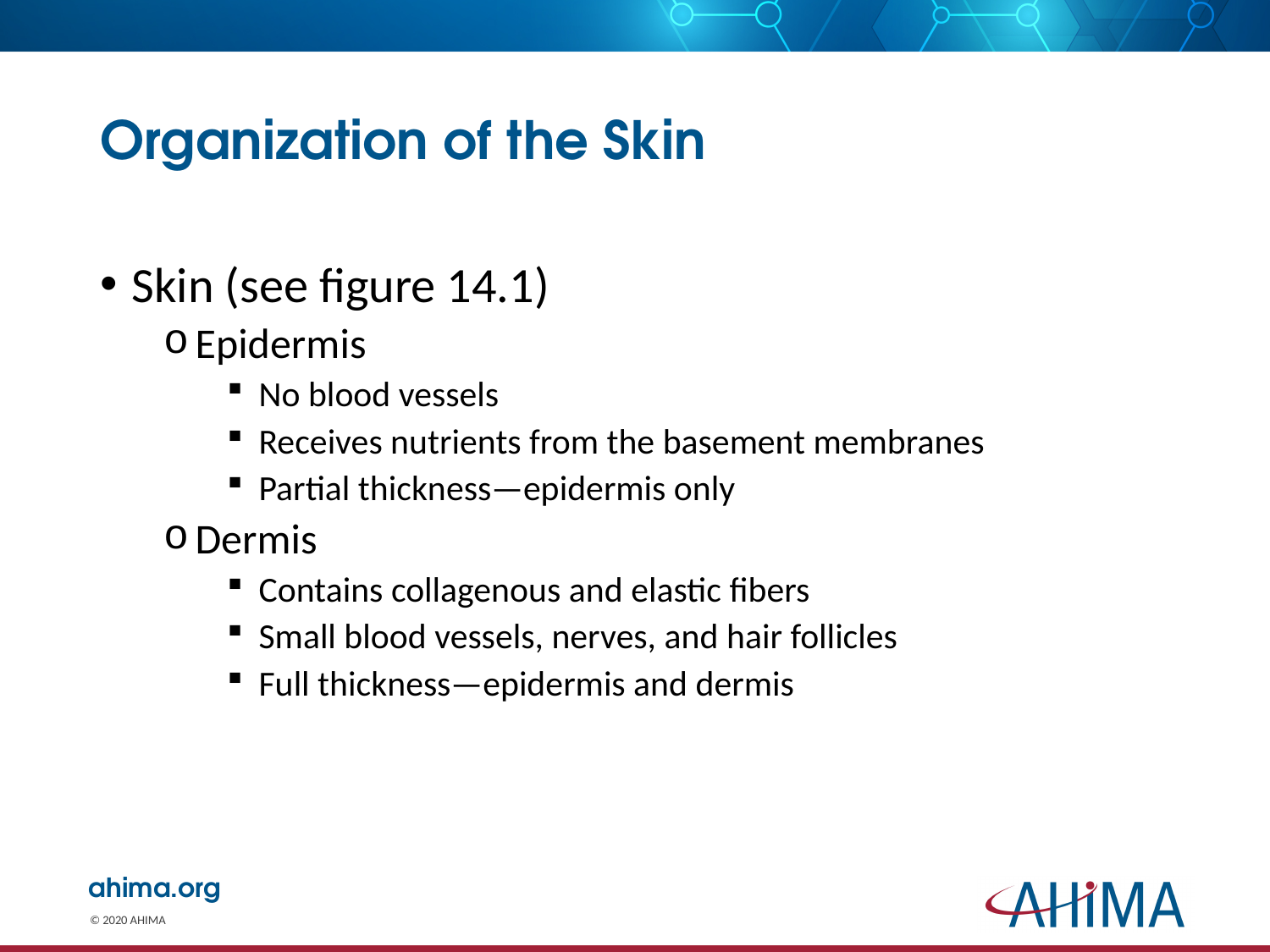

# Organization of the Skin
Skin (see figure 14.1)
Epidermis
No blood vessels
Receives nutrients from the basement membranes
Partial thickness—epidermis only
Dermis
Contains collagenous and elastic fibers
Small blood vessels, nerves, and hair follicles
Full thickness—epidermis and dermis